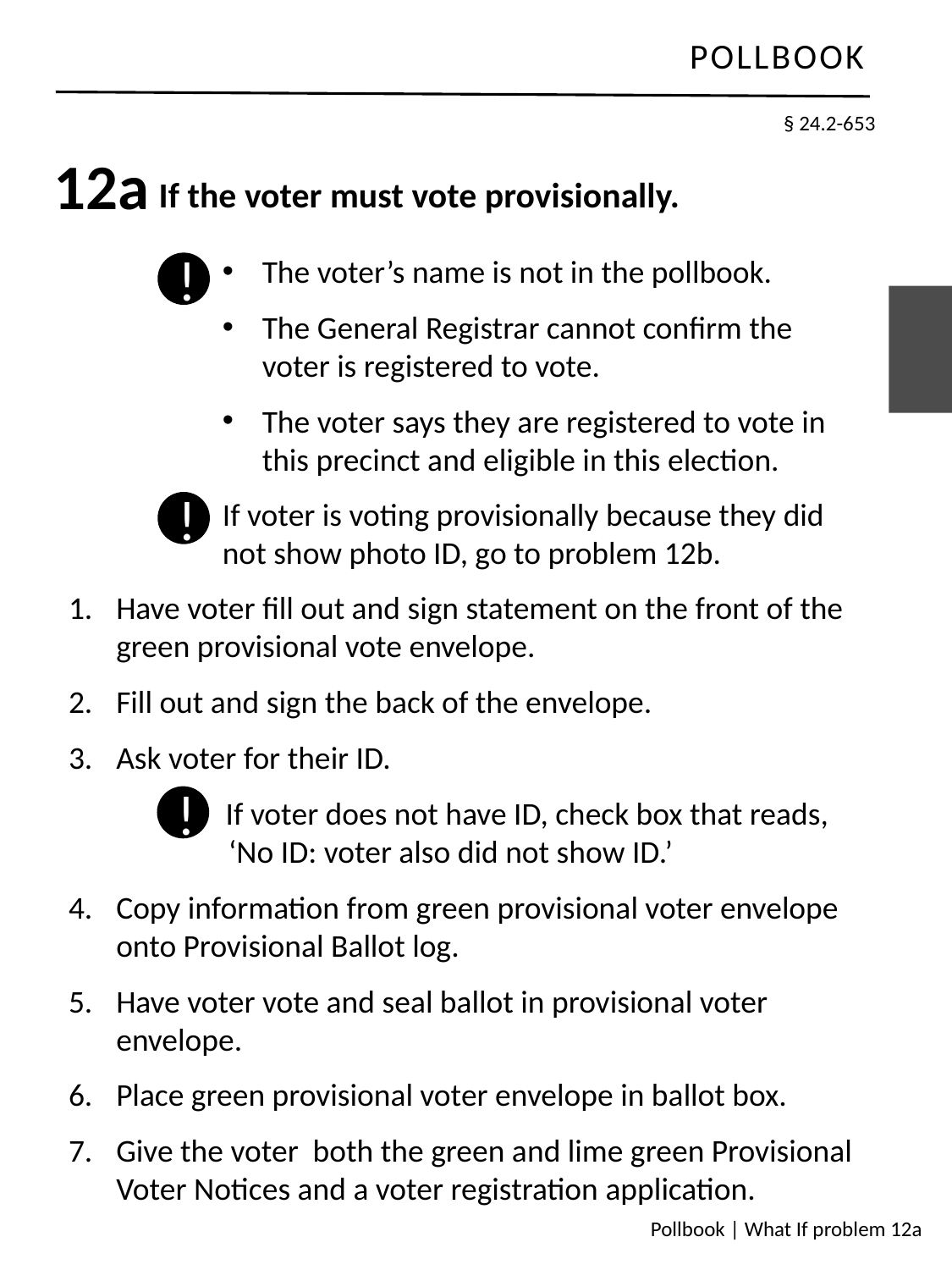

§ 24.2-653
12a
If the voter must vote provisionally.
The voter’s name is not in the pollbook.
The General Registrar cannot confirm the voter is registered to vote.
The voter says they are registered to vote in this precinct and eligible in this election.
If voter is voting provisionally because they did not show photo ID, go to problem 12b.

!
!
Have voter fill out and sign statement on the front of the green provisional vote envelope.
Fill out and sign the back of the envelope.
Ask voter for their ID.
  If voter does not have ID, check box that reads,   ‘No ID: voter also did not show ID.’
Copy information from green provisional voter envelope onto Provisional Ballot log.
Have voter vote and seal ballot in provisional voter envelope.
Place green provisional voter envelope in ballot box.
Give the voter  both the green and lime green Provisional Voter Notices and a voter registration application.

!
Pollbook | What If problem 12a